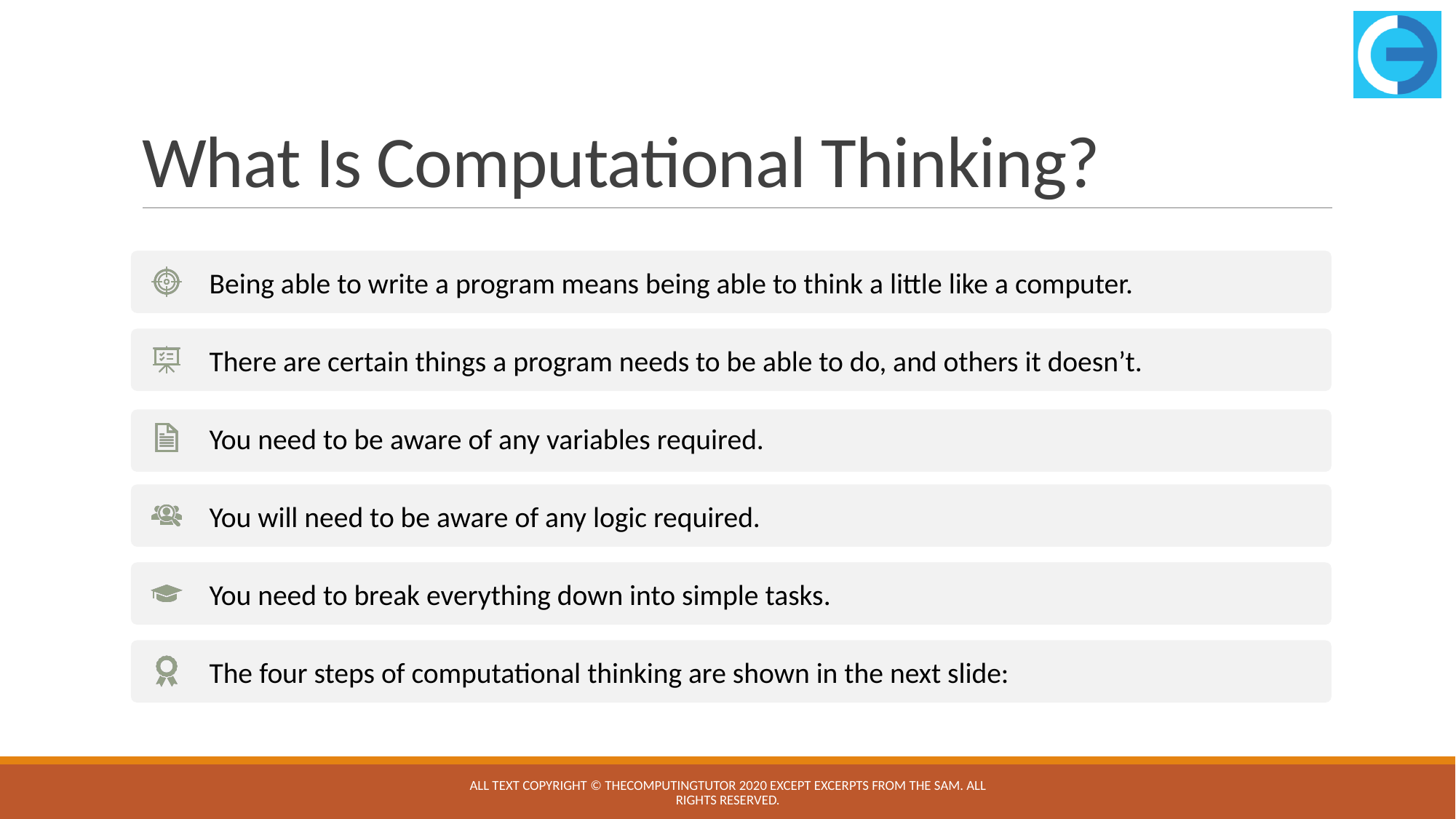

# What Is Computational Thinking?
Being able to write a program means being able to think a little like a computer.
There are certain things a program needs to be able to do, and others it doesn’t.
You need to be aware of any variables required.
You will need to be aware of any logic required.
You need to break everything down into simple tasks.
The four steps of computational thinking are shown in the next slide:
All text copyright © TheComputingTutor 2020 except excerpts from the SAM. All rights Reserved.